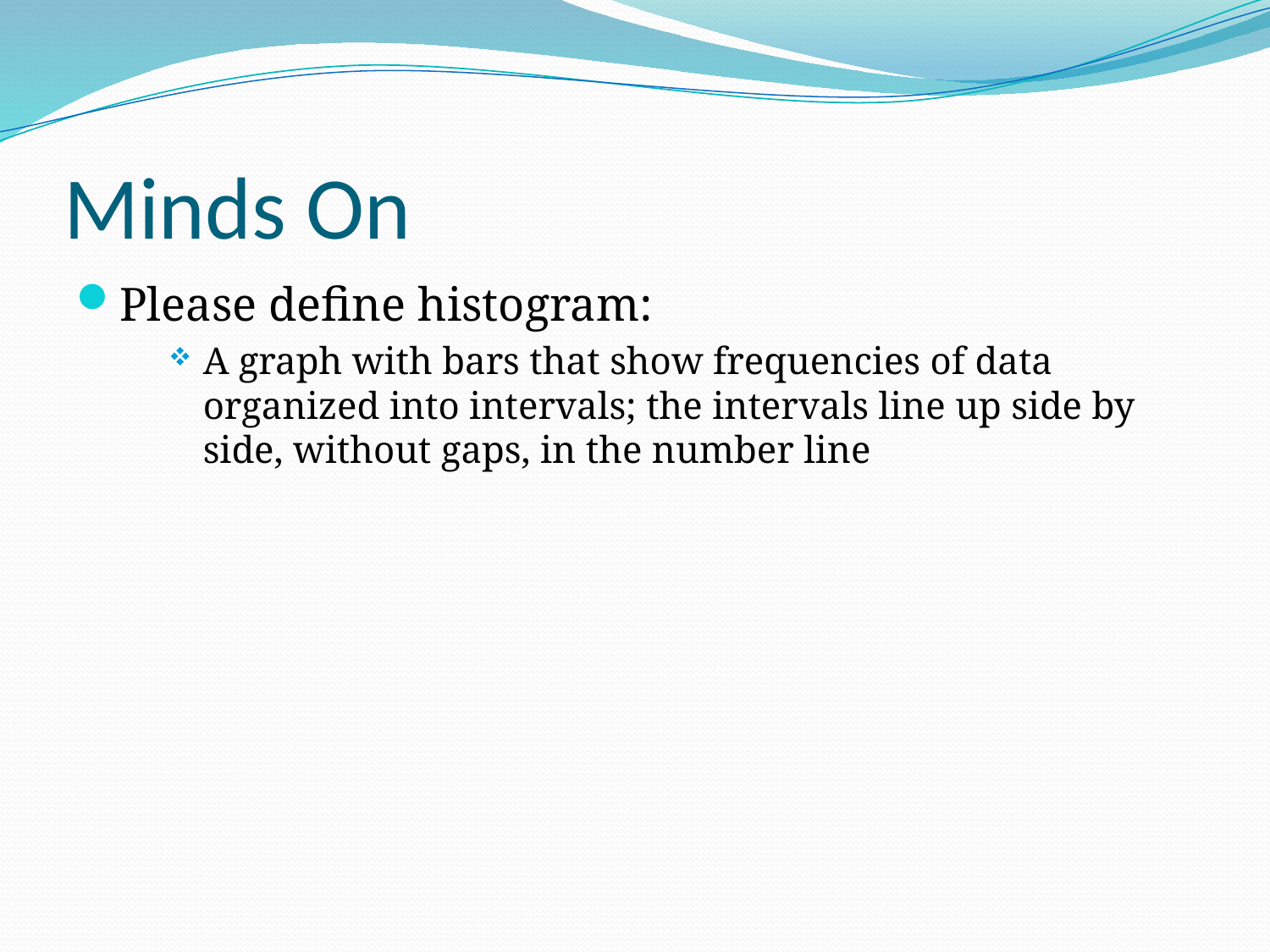

# Minds On
Please define histogram:
A graph with bars that show frequencies of data organized into intervals; the intervals line up side by side, without gaps, in the number line